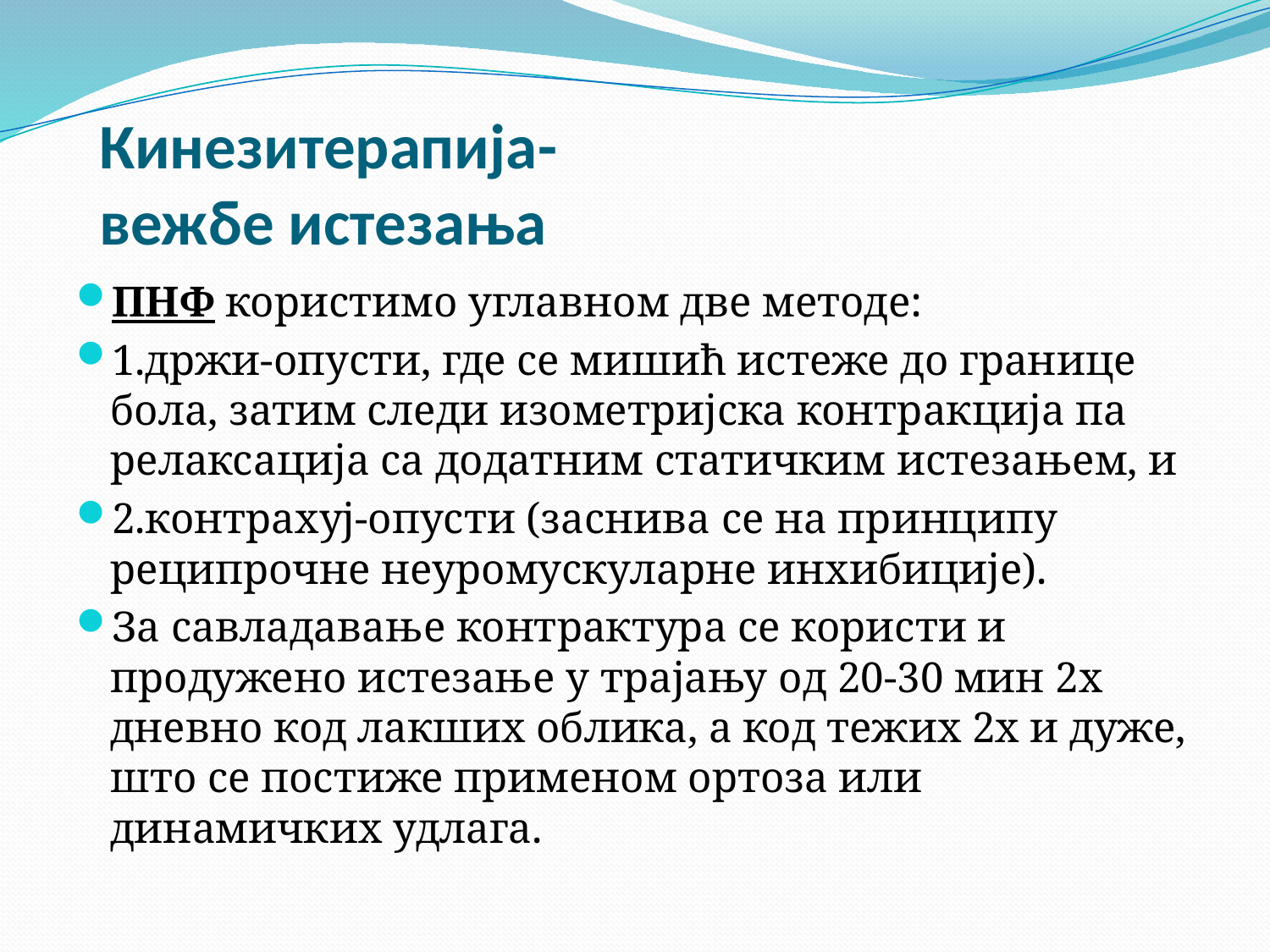

# Кинезитерапија- вежбе истезања
ПНФ користимо углавном две методе:
1.држи-опусти, где се мишић истеже до границе бола, затим следи изометријска контракција па релаксација са додатним статичким истезањем, и
2.контрахуј-опусти (заснива се на принципу реципрочне неуромускуларне инхибиције).
За савладавање контрактура се користи и продужено истезање у трајању од 20-30 мин 2x дневно код лакших облика, а код тежих 2х и дуже, што се постиже применом ортоза или динамичких удлага.